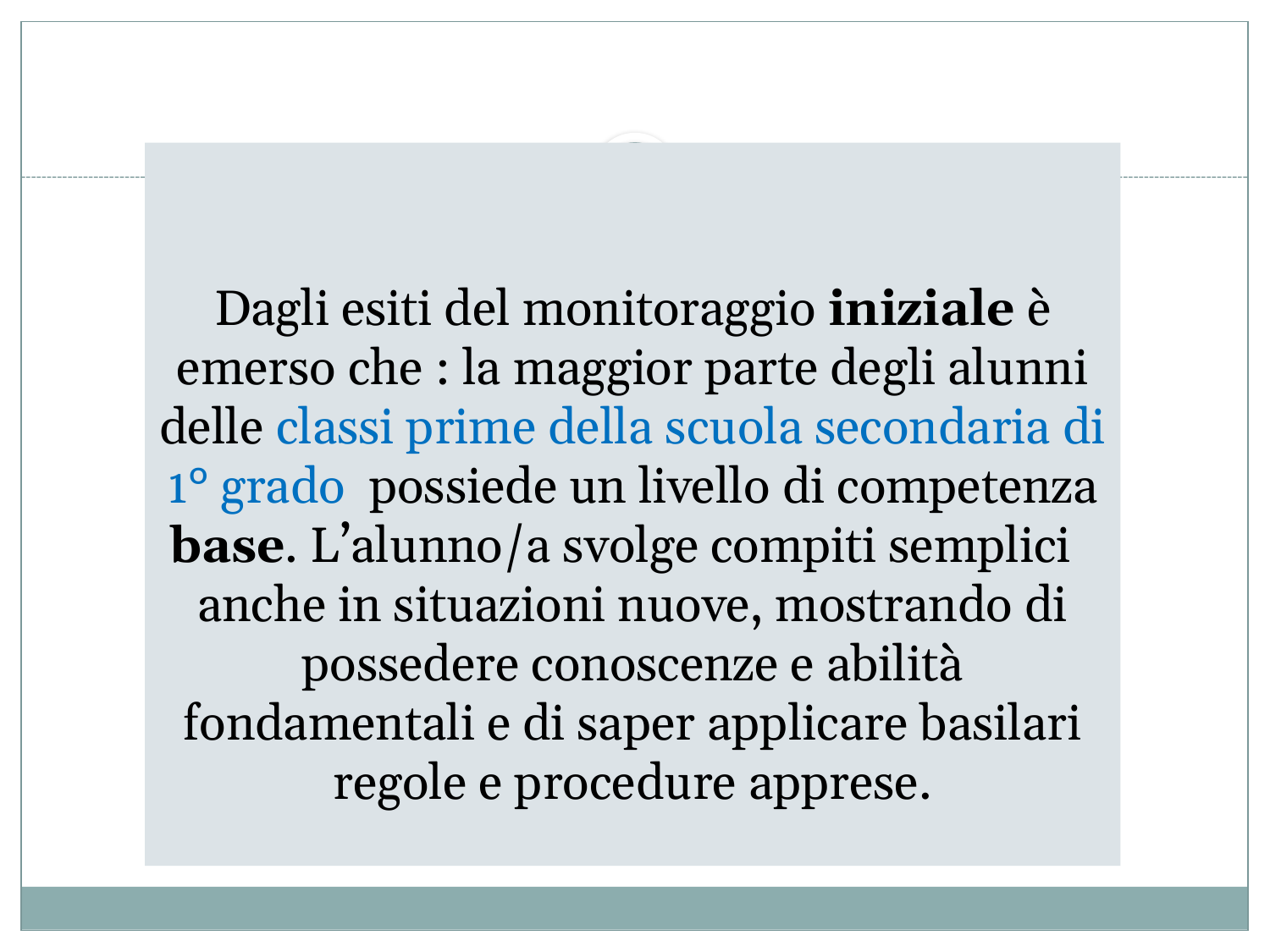

# Dagli esiti del monitoraggio iniziale è emerso che : la maggior parte degli alunni delle classi prime della scuola secondaria di 1° grado  possiede un livello di competenza base. L’alunno/a svolge compiti semplici   anche in situazioni nuove, mostrando di possedere conoscenze e abilità fondamentali e di saper applicare basilari regole e procedure apprese.
6